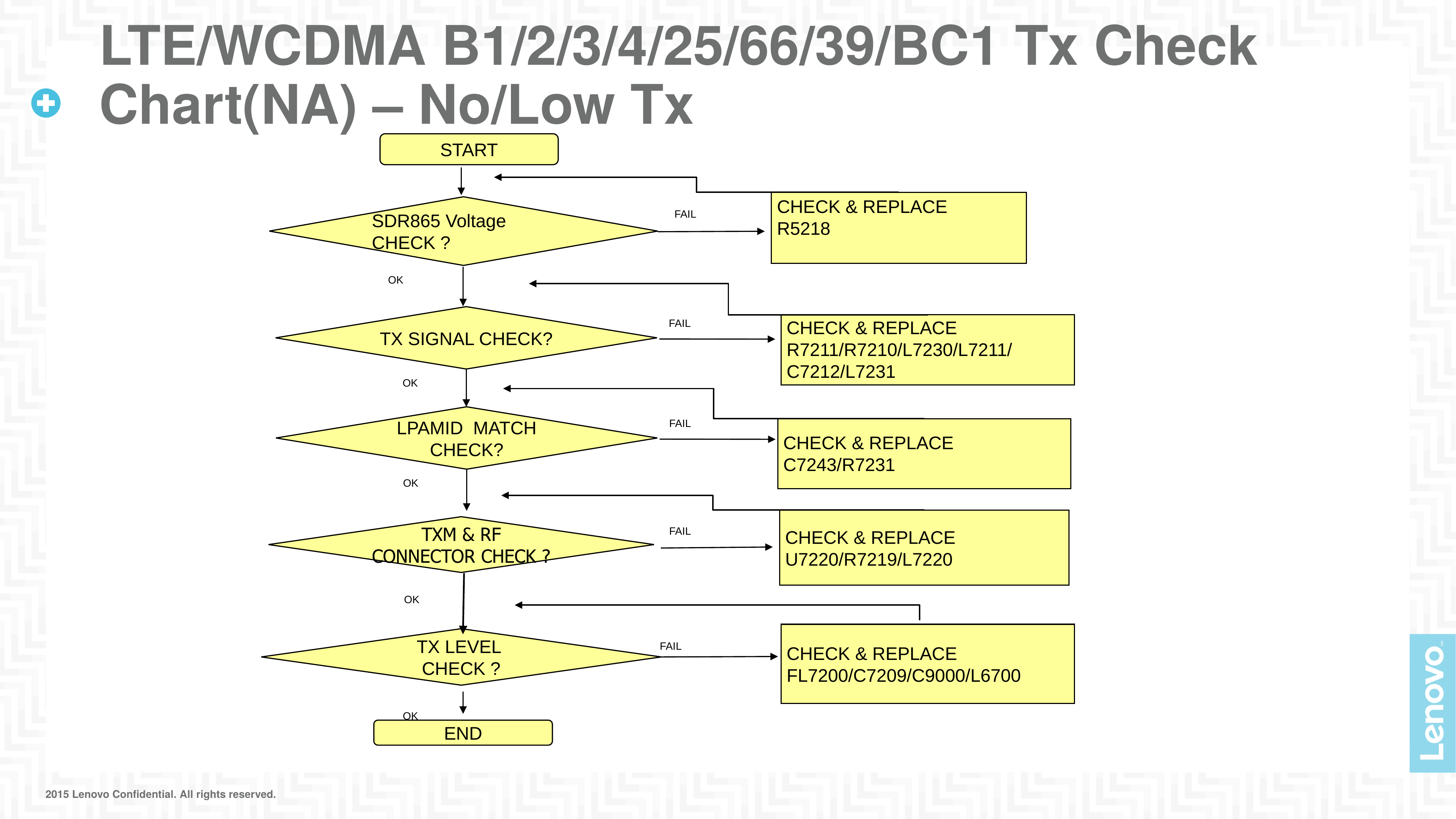

START
CHECK & REPLACE
R5218

SDR865 Voltage CHECK ?

FAIL
OK
TX SIGNAL CHECK?
FAIL
CHECK & REPLACE
R7211/R7210/L7230/L7211/C7212/L7231
OK
LPAMID  MATCH
CHECK?
FAIL
CHECK & REPLACE
C7243/R7231
OK
CHECK & REPLACE
U7220/R7219/L7220
TXM & RF CONNECTOR CHECK ?
FAIL
OK
TX LEVEL
CHECK ?
FAIL
OK
END
CHECK & REPLACE
FL7200/C7209/C9000/L6700
# LTE/WCDMA B1/2/3/4/25/66/39/BC1 Tx Check Chart(NA) – No/Low Tx